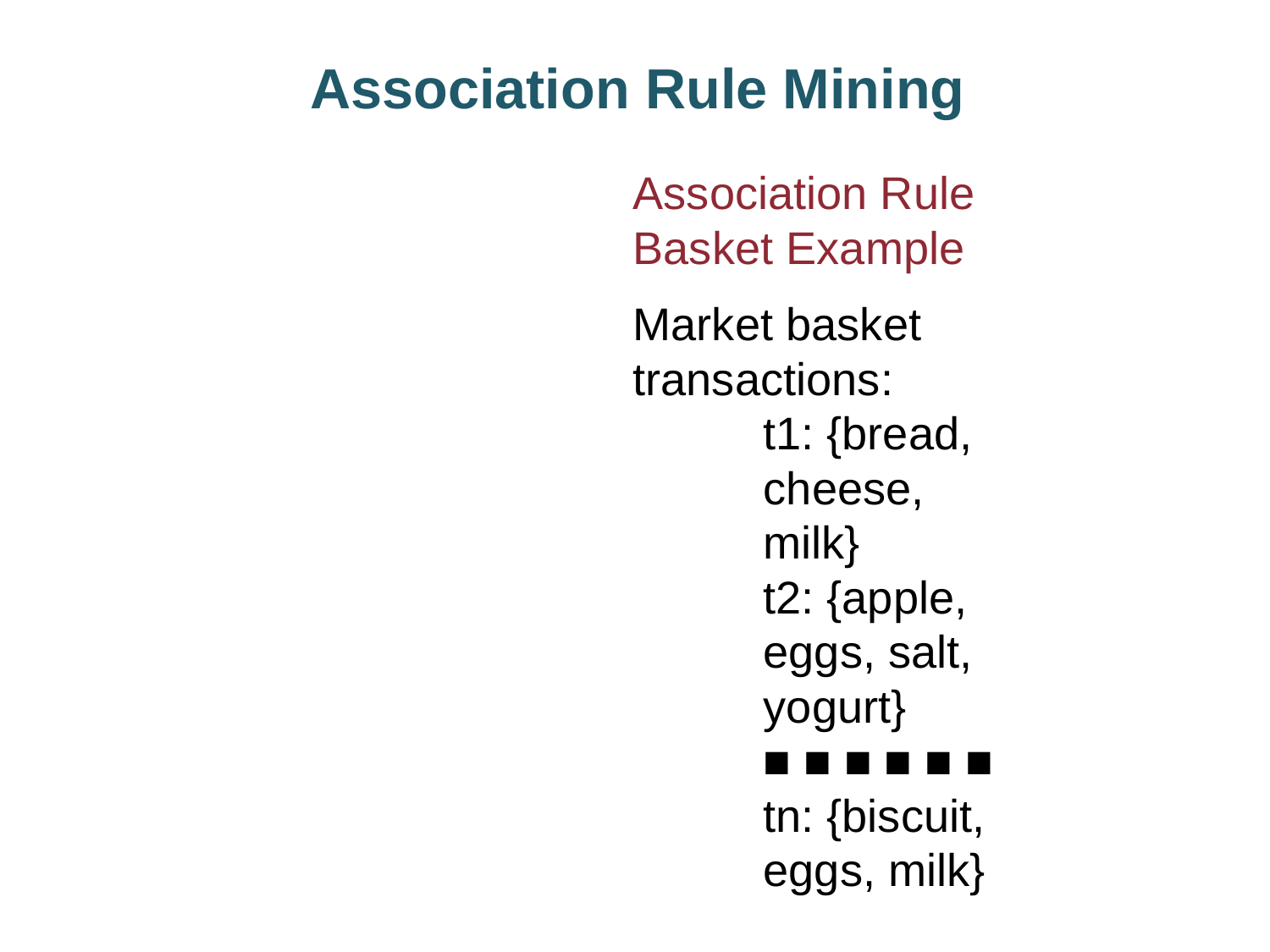

Association Rule Mining
Association Rule Basket Example
Market basket transactions:
t1: {bread, cheese, milk}
t2: {apple, eggs, salt, yogurt}
■ ■ ■ ■ ■ ■ tn: {biscuit, eggs, milk}